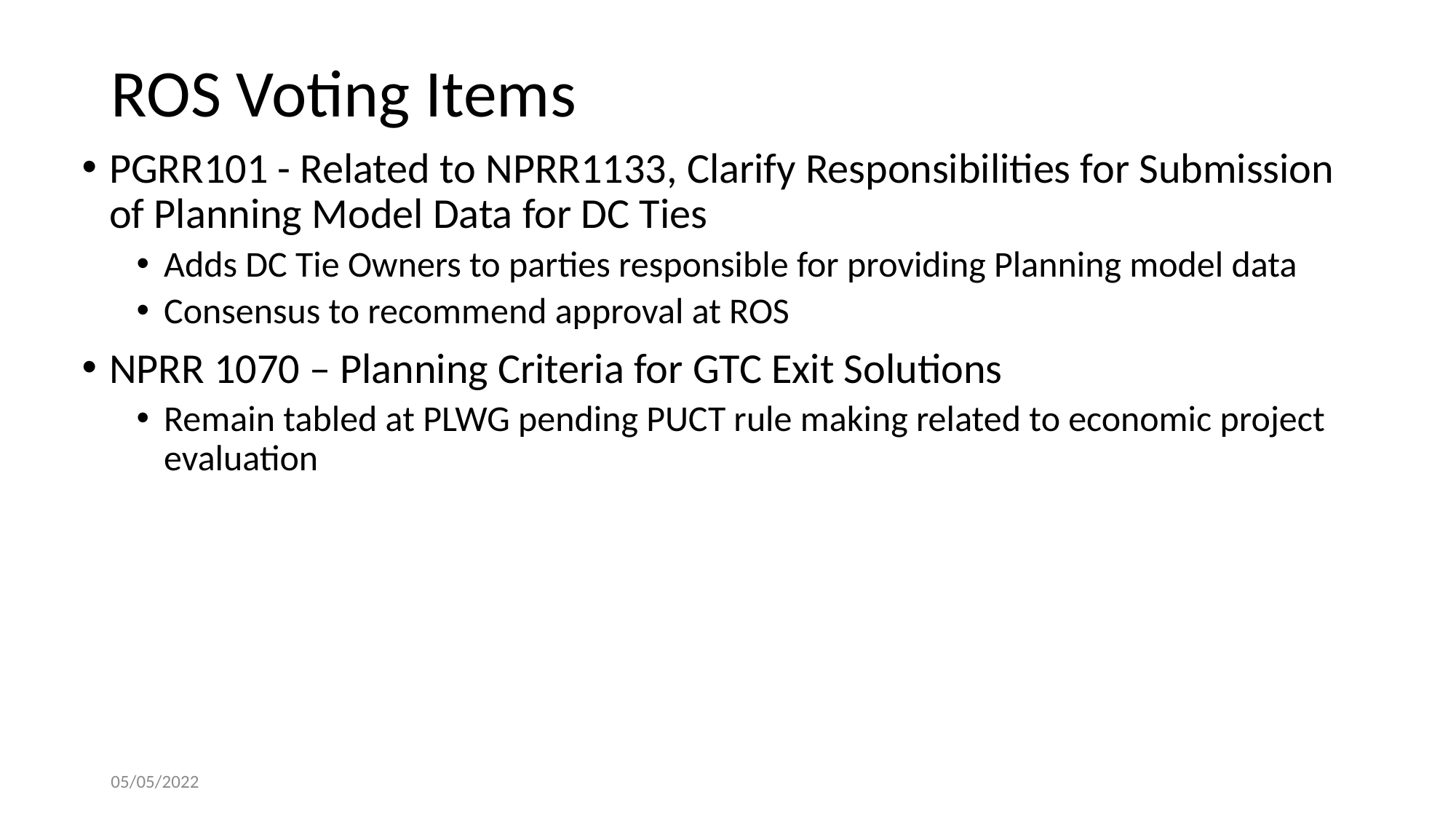

# ROS Voting Items
PGRR101 - Related to NPRR1133, Clarify Responsibilities for Submission of Planning Model Data for DC Ties
Adds DC Tie Owners to parties responsible for providing Planning model data
Consensus to recommend approval at ROS
NPRR 1070 – Planning Criteria for GTC Exit Solutions
Remain tabled at PLWG pending PUCT rule making related to economic project evaluation
05/05/2022